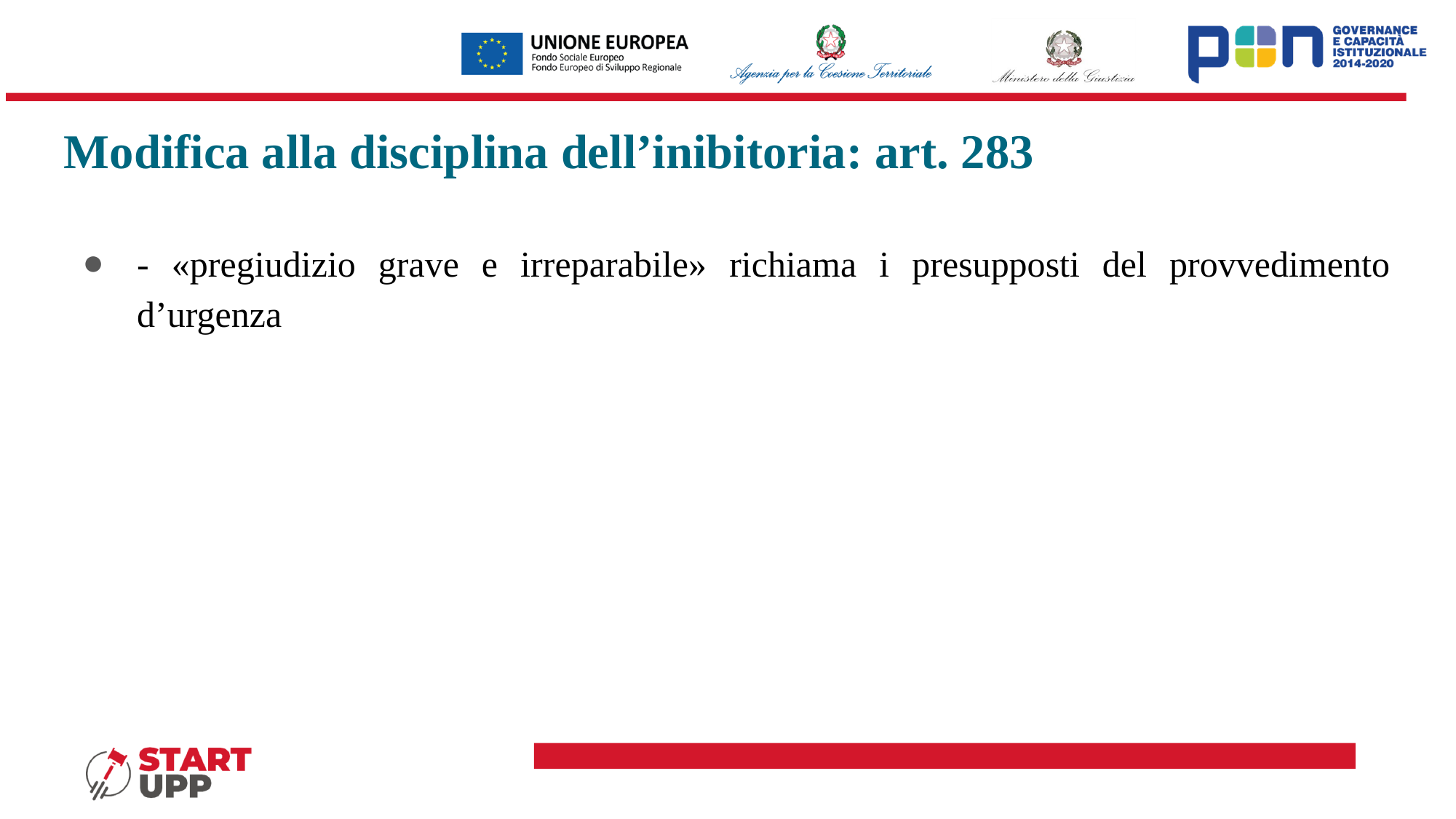

# Modifica alla disciplina dell’inibitoria: art. 283
- «pregiudizio grave e irreparabile» richiama i presupposti del provvedimento d’urgenza